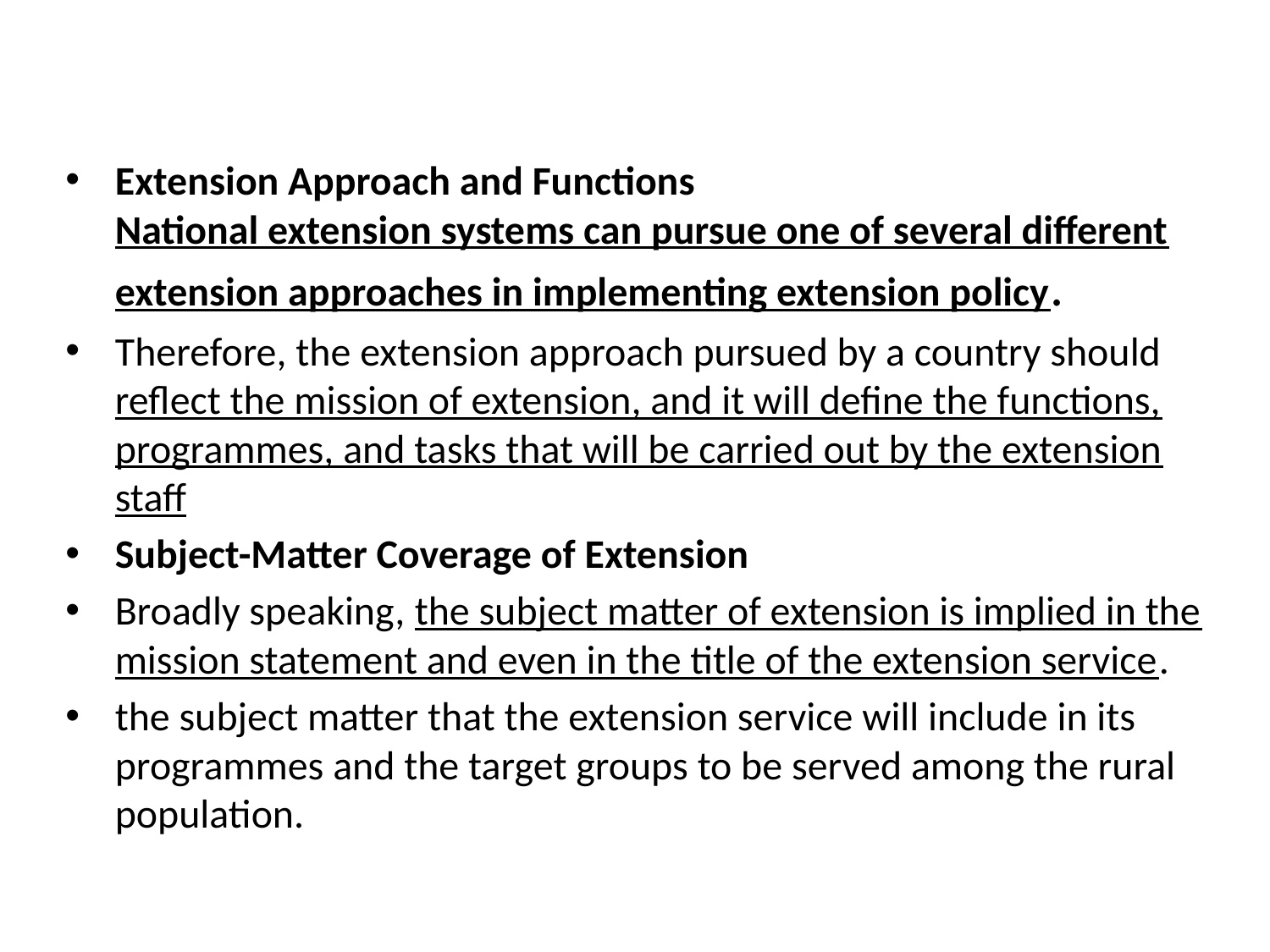

Extension Approach and Functions
National extension systems can pursue one of several different extension approaches in implementing extension policy.
Therefore, the extension approach pursued by a country should reflect the mission of extension, and it will define the functions, programmes, and tasks that will be carried out by the extension staff
Subject-Matter Coverage of Extension
Broadly speaking, the subject matter of extension is implied in the mission statement and even in the title of the extension service.
the subject matter that the extension service will include in its programmes and the target groups to be served among the rural population.